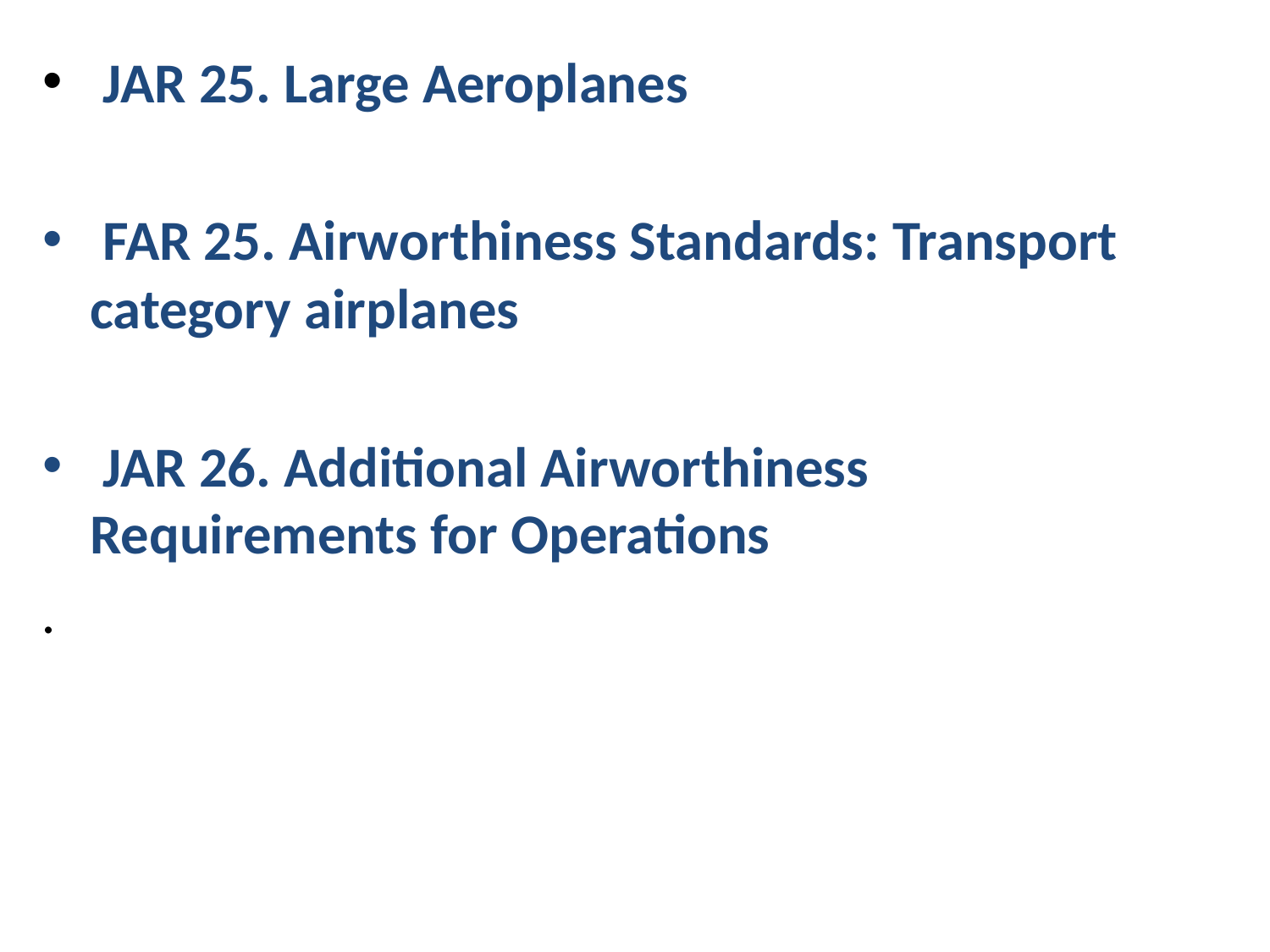

JAR 25. Large Aeroplanes

 FAR 25. Airworthiness Standards: Transport category airplanes

 JAR 26. Additional Airworthiness Requirements for Operations
.